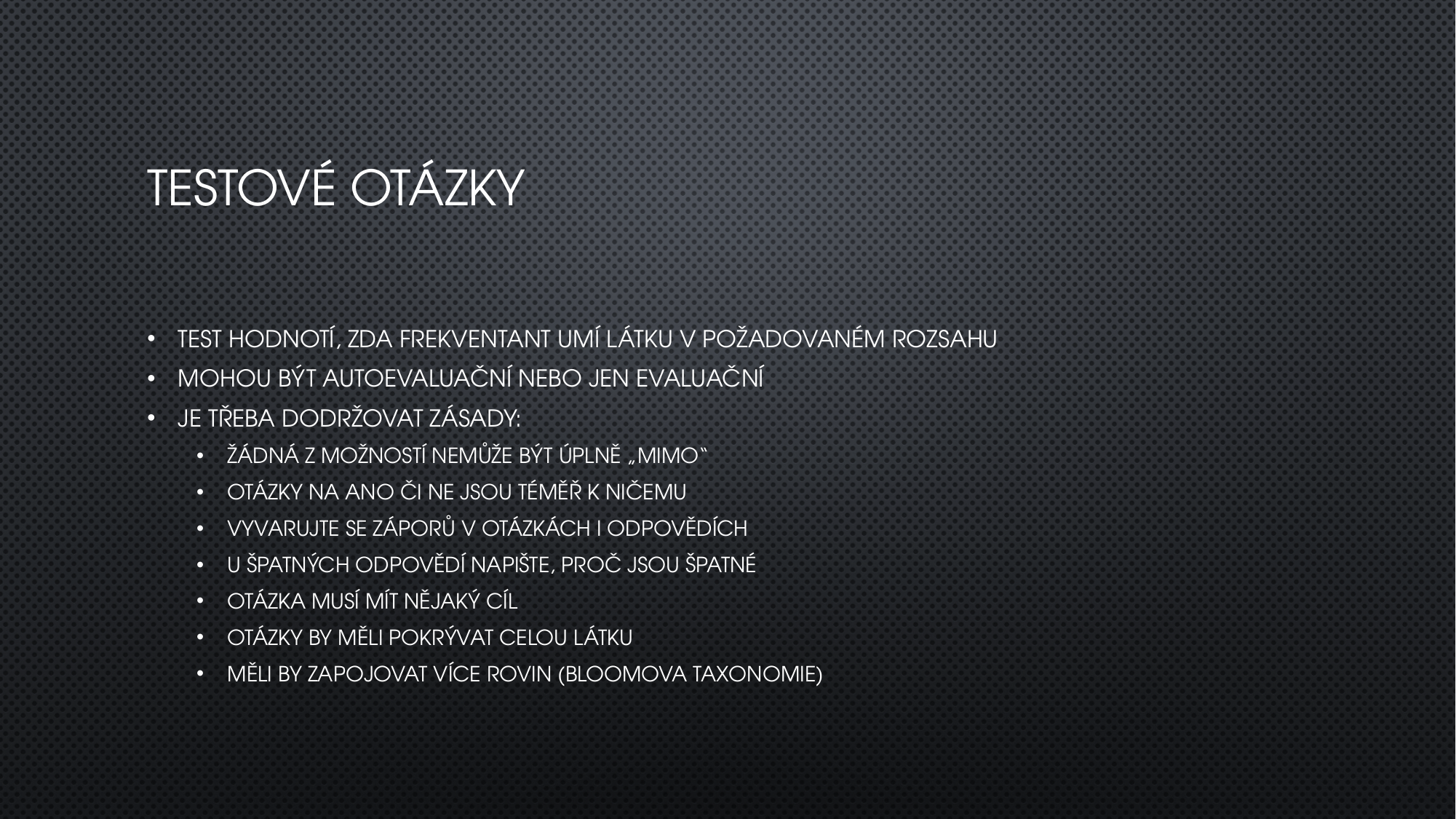

# Testové otázky
Test hodnotí, zda frekventant umí látku v požadovaném rozsahu
Mohou být autoevaluační nebo jen evaluační
Je třeba dodržovat zásady:
Žádná z možností nemůže být úplně „mimo“
Otázky na Ano či Ne jsou téměř k ničemu
Vyvarujte se záporů v otázkách i odpovědích
U špatných odpovědí napište, proč jsou špatné
Otázka musí mít nějaký cíl
Otázky by měli pokrývat celou látku
Měli by zapojovat více rovin (Bloomova taxonomie)